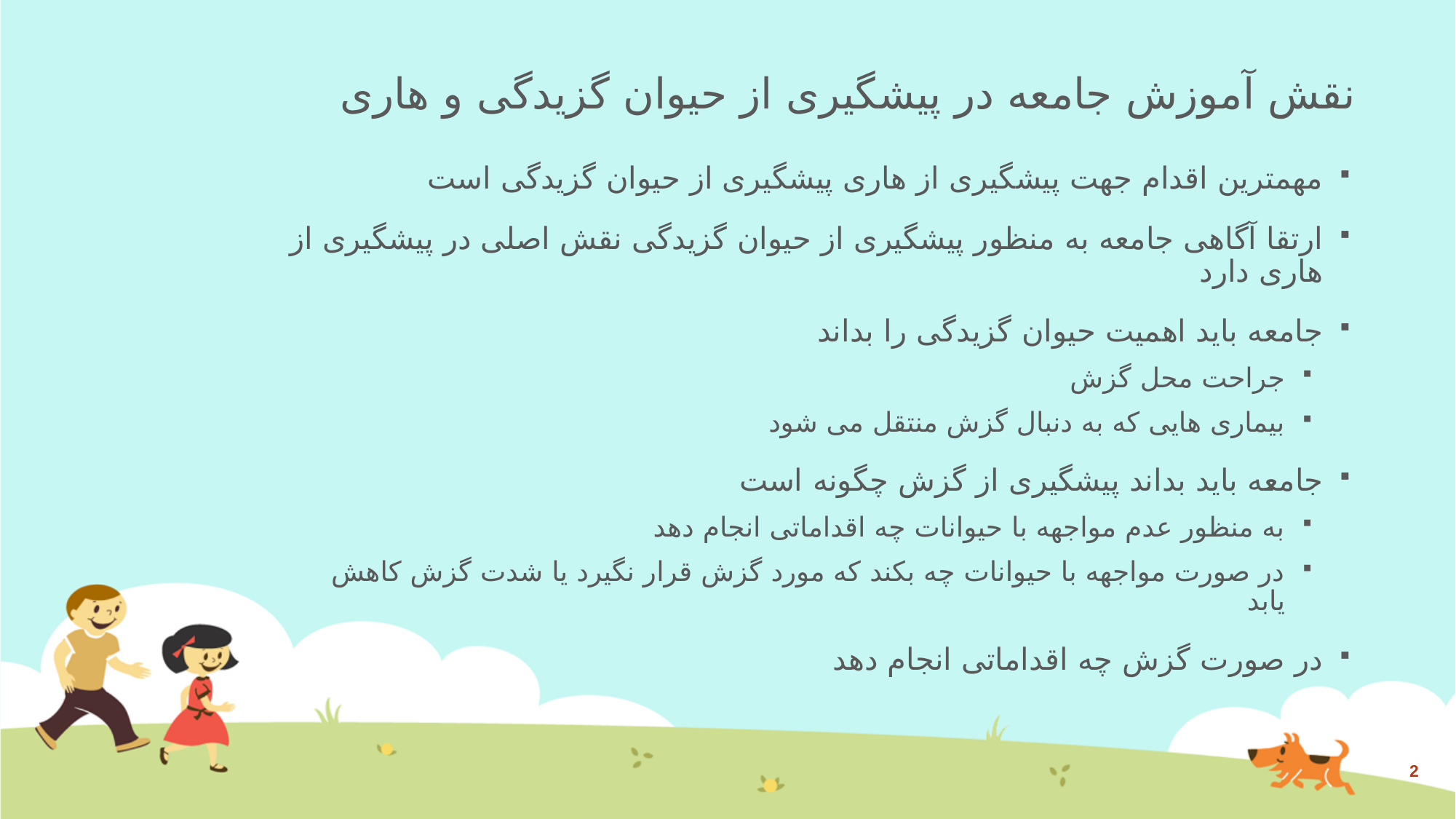

# نقش آموزش جامعه در پیشگیری از حیوان گزیدگی و هاری
مهمترین اقدام جهت پیشگیری از هاری پیشگیری از حیوان گزیدگی است
ارتقا آگاهی جامعه به منظور پیشگیری از حیوان گزیدگی نقش اصلی در پیشگیری از هاری دارد
جامعه باید اهمیت حیوان گزیدگی را بداند
جراحت محل گزش
بیماری هایی که به دنبال گزش منتقل می شود
جامعه باید بداند پیشگیری از گزش چگونه است
به منظور عدم مواجهه با حیوانات چه اقداماتی انجام دهد
در صورت مواجهه با حیوانات چه بکند که مورد گزش قرار نگیرد یا شدت گزش کاهش یابد
در صورت گزش چه اقداماتی انجام دهد

2